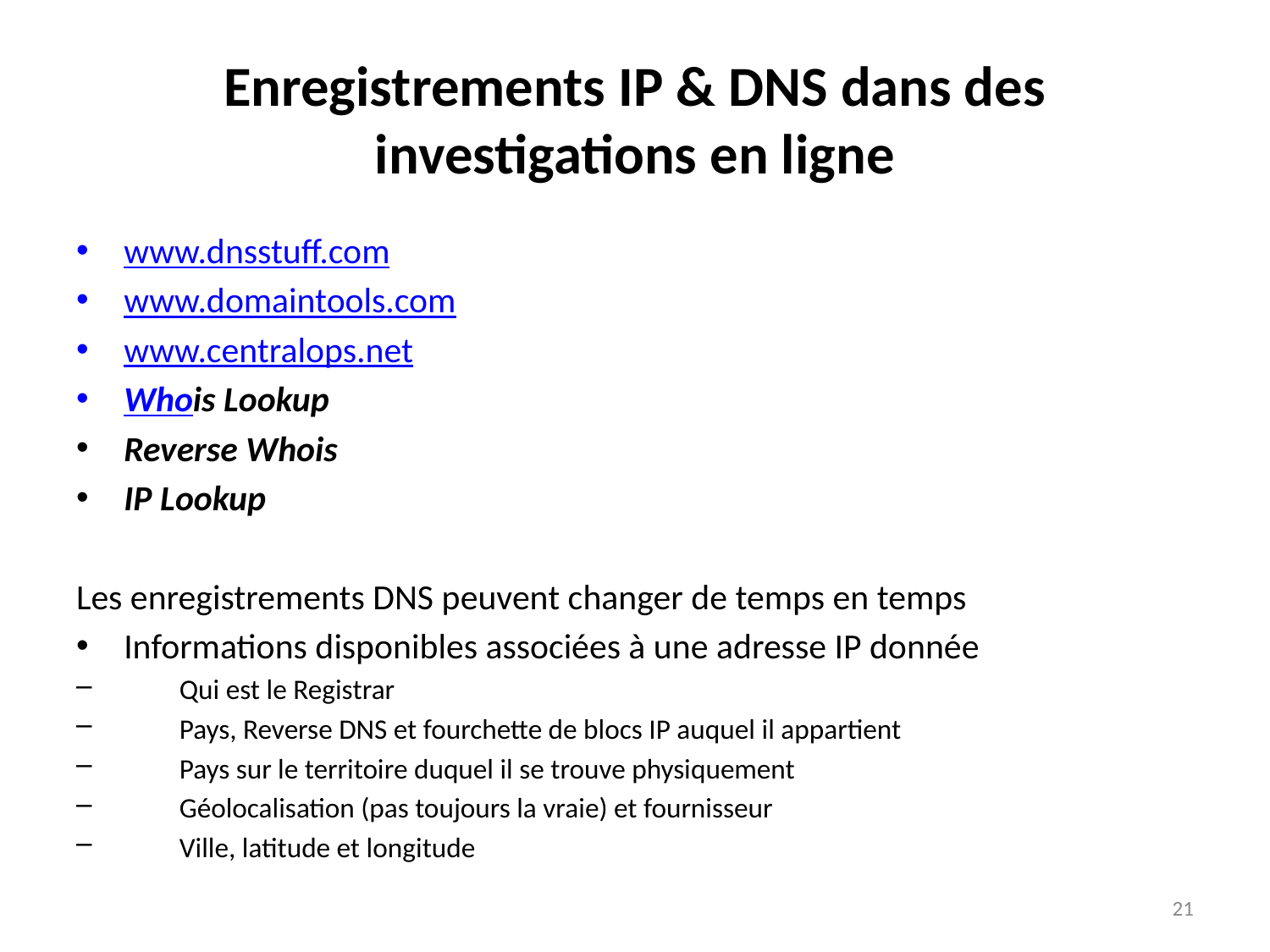

# Enregistrements IP & DNS dans des investigations en ligne
www.dnsstuff.com
www.domaintools.com
www.centralops.net
Whois Lookup
Reverse Whois
IP Lookup

Les enregistrements DNS peuvent changer de temps en temps
Informations disponibles associées à une adresse IP donnée
Qui est le Registrar
Pays, Reverse DNS et fourchette de blocs IP auquel il appartient
Pays sur le territoire duquel il se trouve physiquement
Géolocalisation (pas toujours la vraie) et fournisseur
Ville, latitude et longitude
21